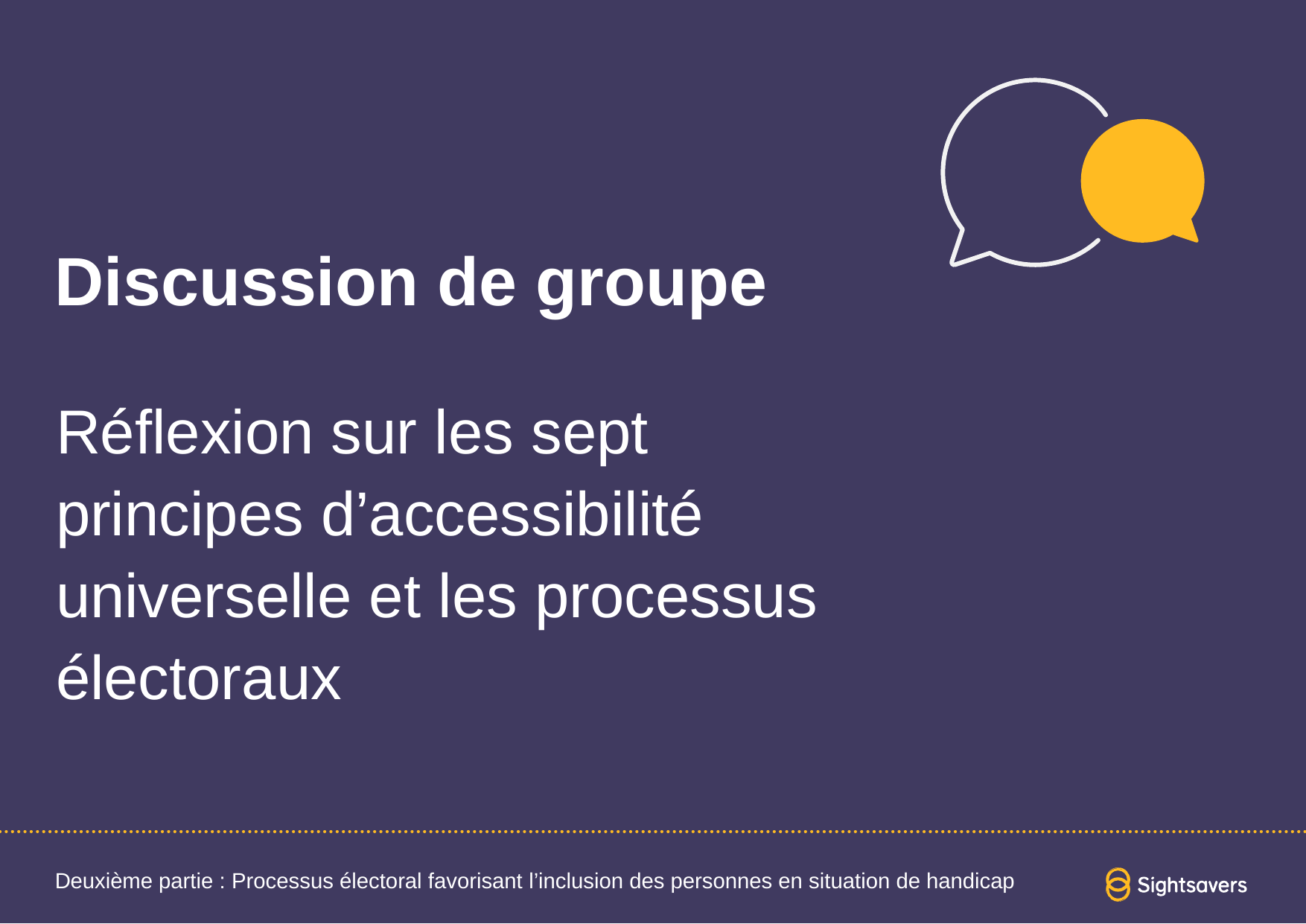

# Discussion de groupe
Réflexion sur les sept principes d’accessibilité universelle et les processus électoraux
Deuxième partie : Processus électoral favorisant l’inclusion des personnes en situation de handicap